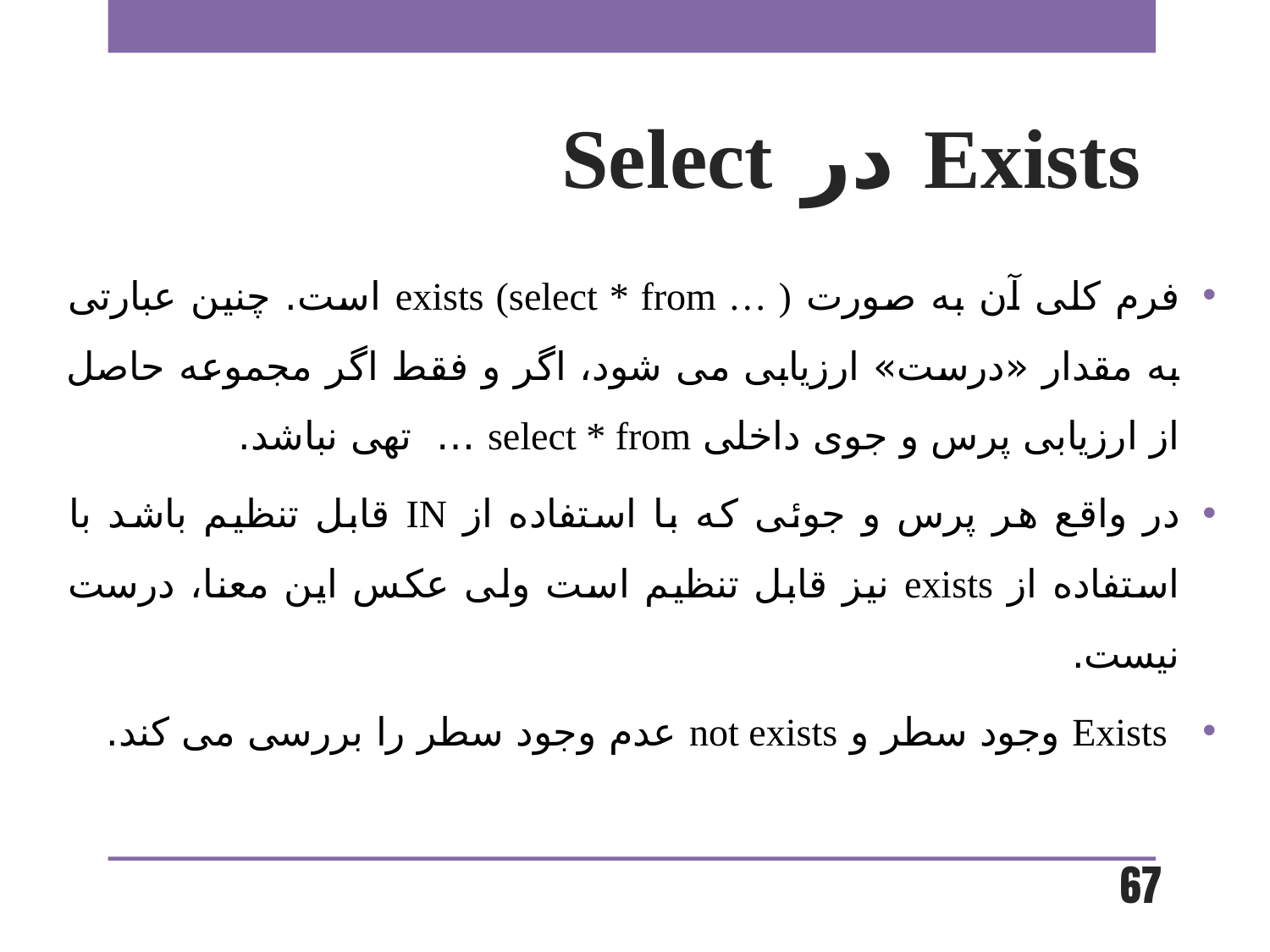

# Exists در Select
فرم کلی آن به صورت exists (select * from … ) است. چنین عبارتی به مقدار «درست» ارزیابی می شود، اگر و فقط اگر مجموعه حاصل از ارزیابی پرس و جوی داخلی select * from …  تهی نباشد.
در واقع هر پرس و جوئی که با استفاده از IN قابل تنظیم باشد با استفاده از exists نیز قابل تنظیم است ولی عکس این معنا، درست نیست.
 Exists وجود سطر و not exists عدم وجود سطر را بررسی می کند.

67